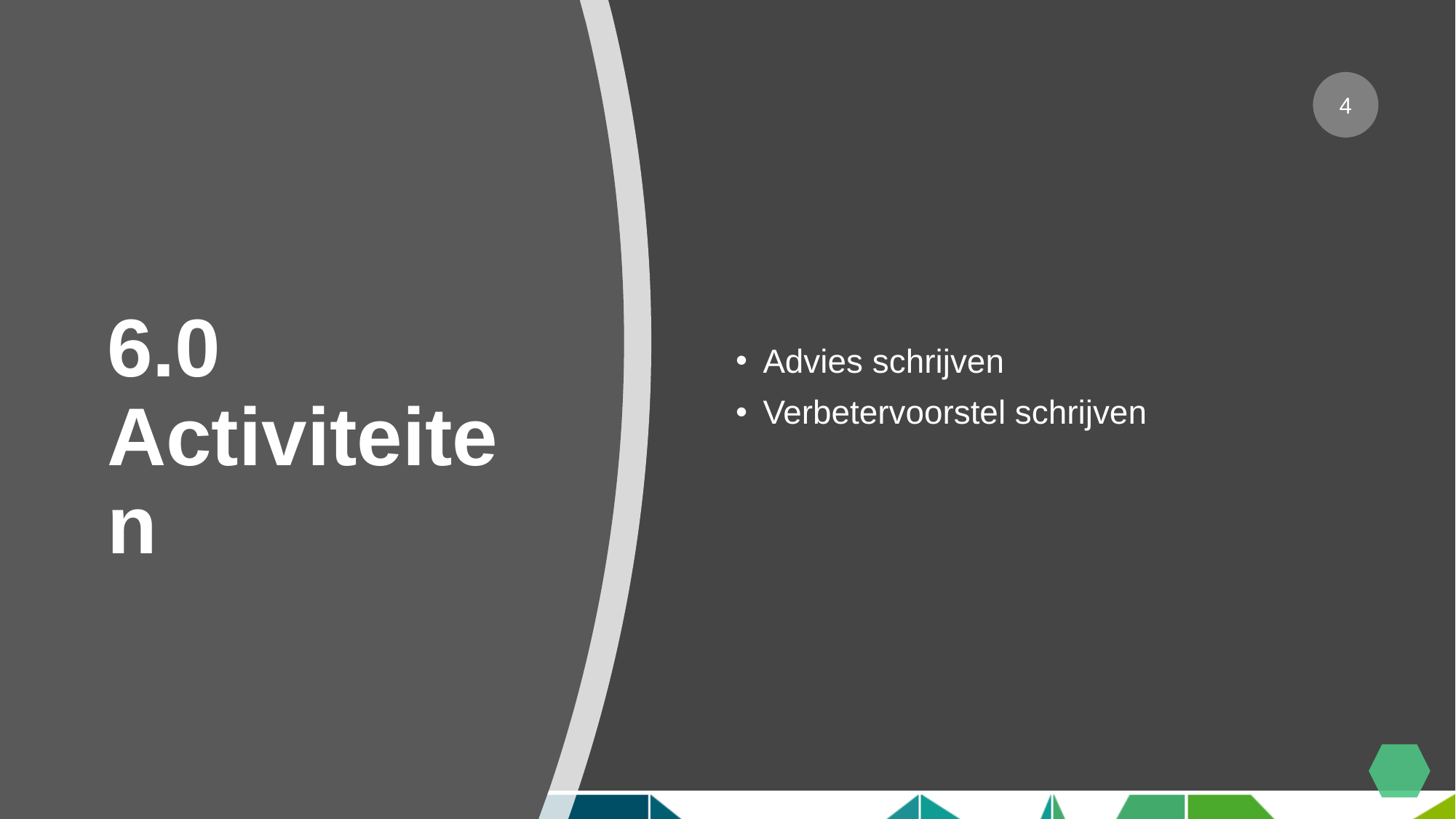

4
# 6.0 Activiteiten
Advies schrijven
Verbetervoorstel schrijven